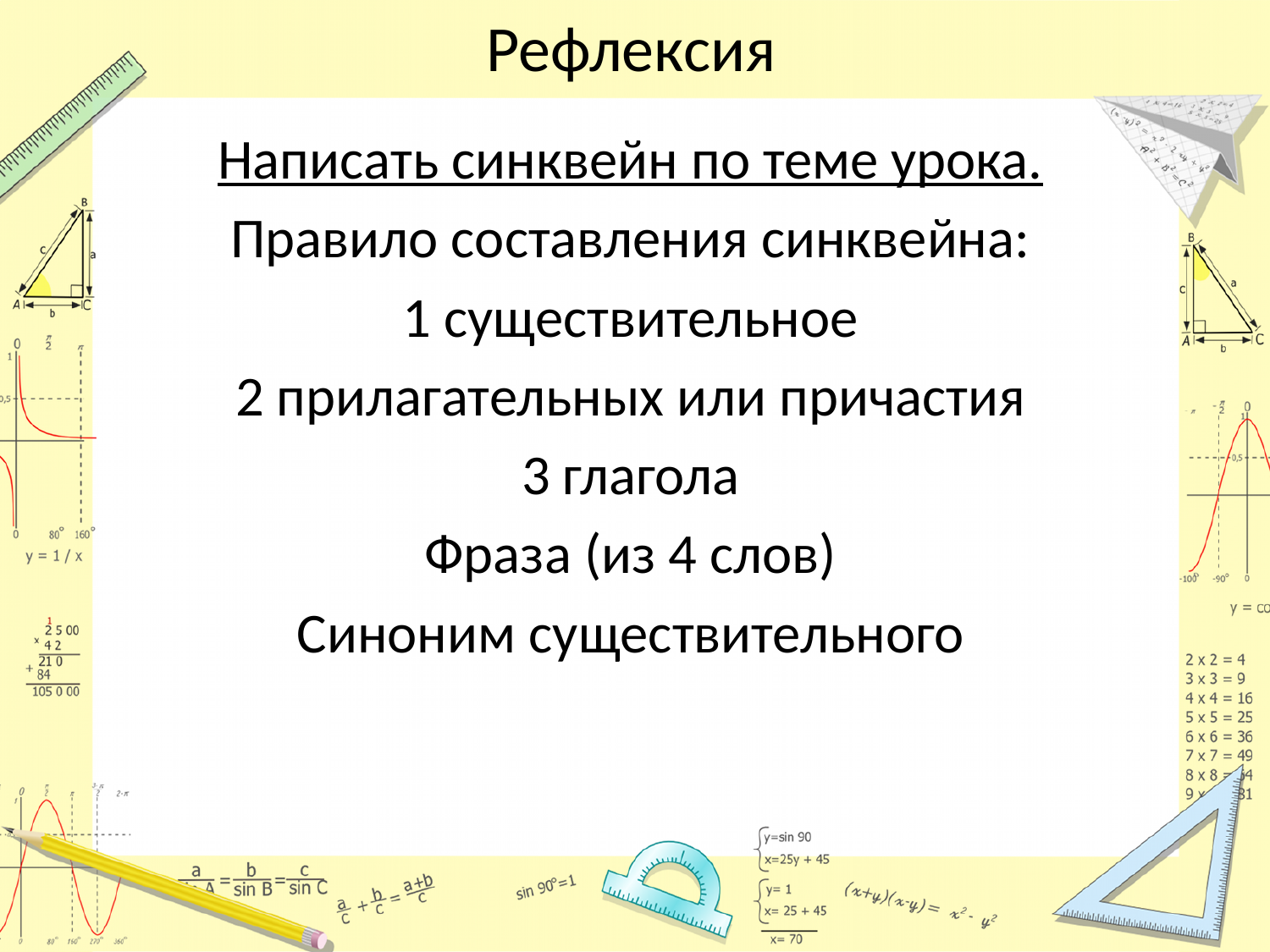

# Рефлексия
Написать синквейн по теме урока.
Правило составления синквейна:
1 существительное
2 прилагательных или причастия
3 глагола
Фраза (из 4 слов)
Синоним существительного